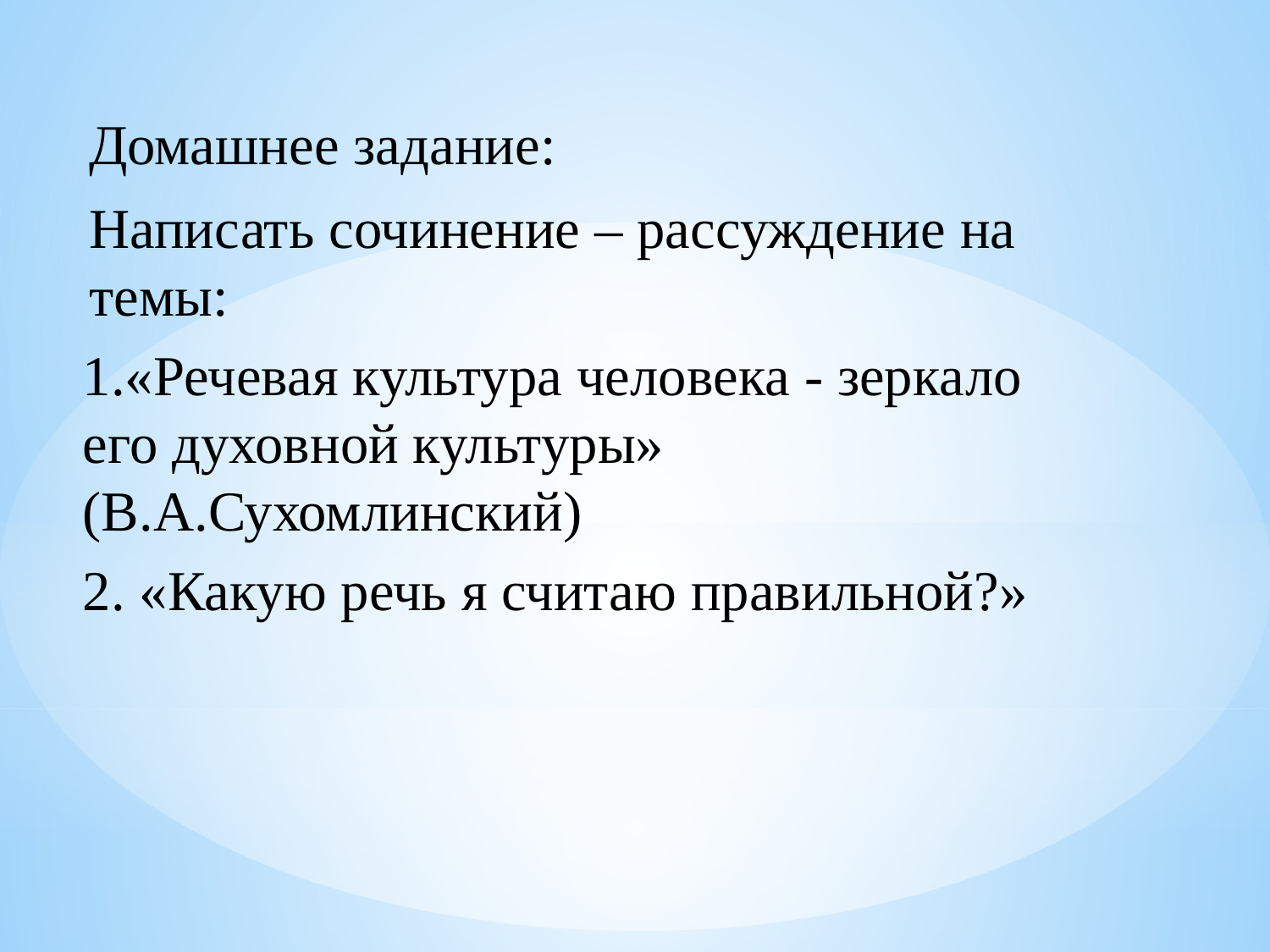

Домашнее задание:
Написать сочинение – рассуждение на темы:
1.«Речевая культура человека - зеркало его духовной культуры» (В.А.Сухомлинский)
2. «Какую речь я считаю правильной?»

#